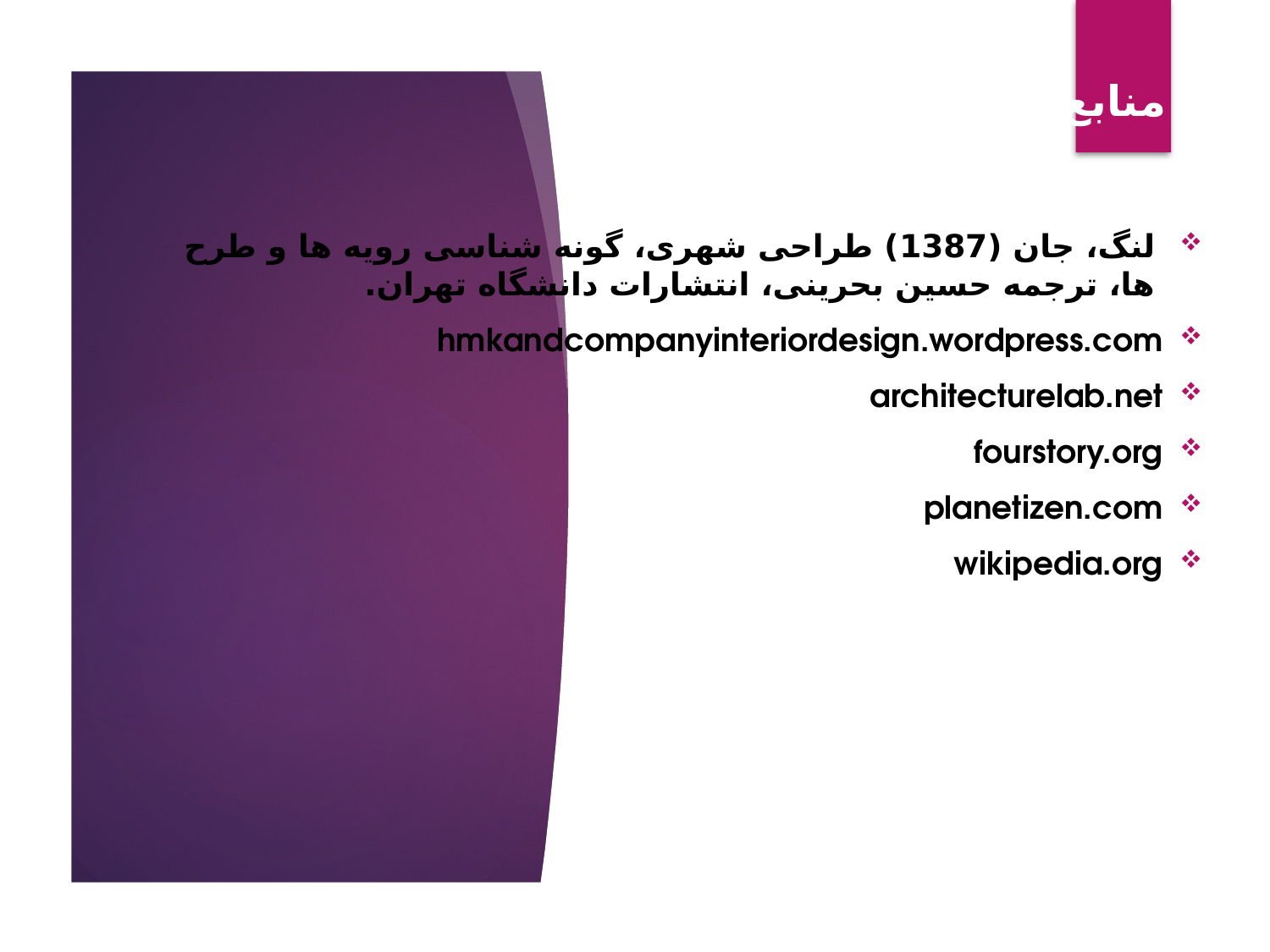

# منابع
لنگ، جان (1387) طراحی شهری، گونه شناسی رویه ها و طرح ها، ترجمه حسین بحرینی، انتشارات دانشگاه تهران.
hmkandcompanyinteriordesign.wordpress.com
architecturelab.net
fourstory.org
planetizen.com
wikipedia.org